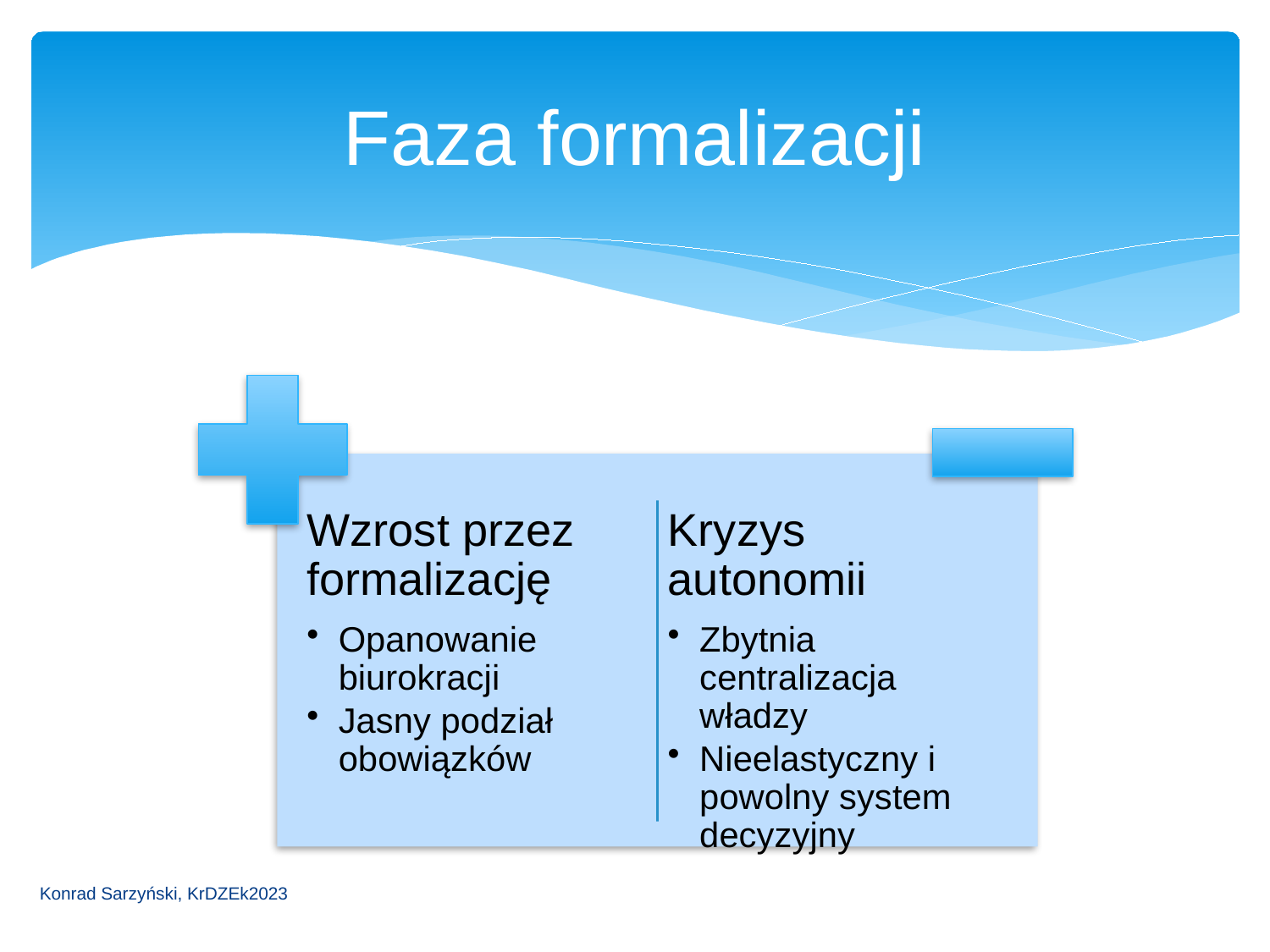

# Faza formalizacji
Wzrost przez formalizację
Opanowanie biurokracji
Jasny podział obowiązków
Kryzys autonomii
Zbytnia centralizacja władzy
Nieelastyczny i powolny system decyzyjny
Konrad Sarzyński, KrDZEk2023